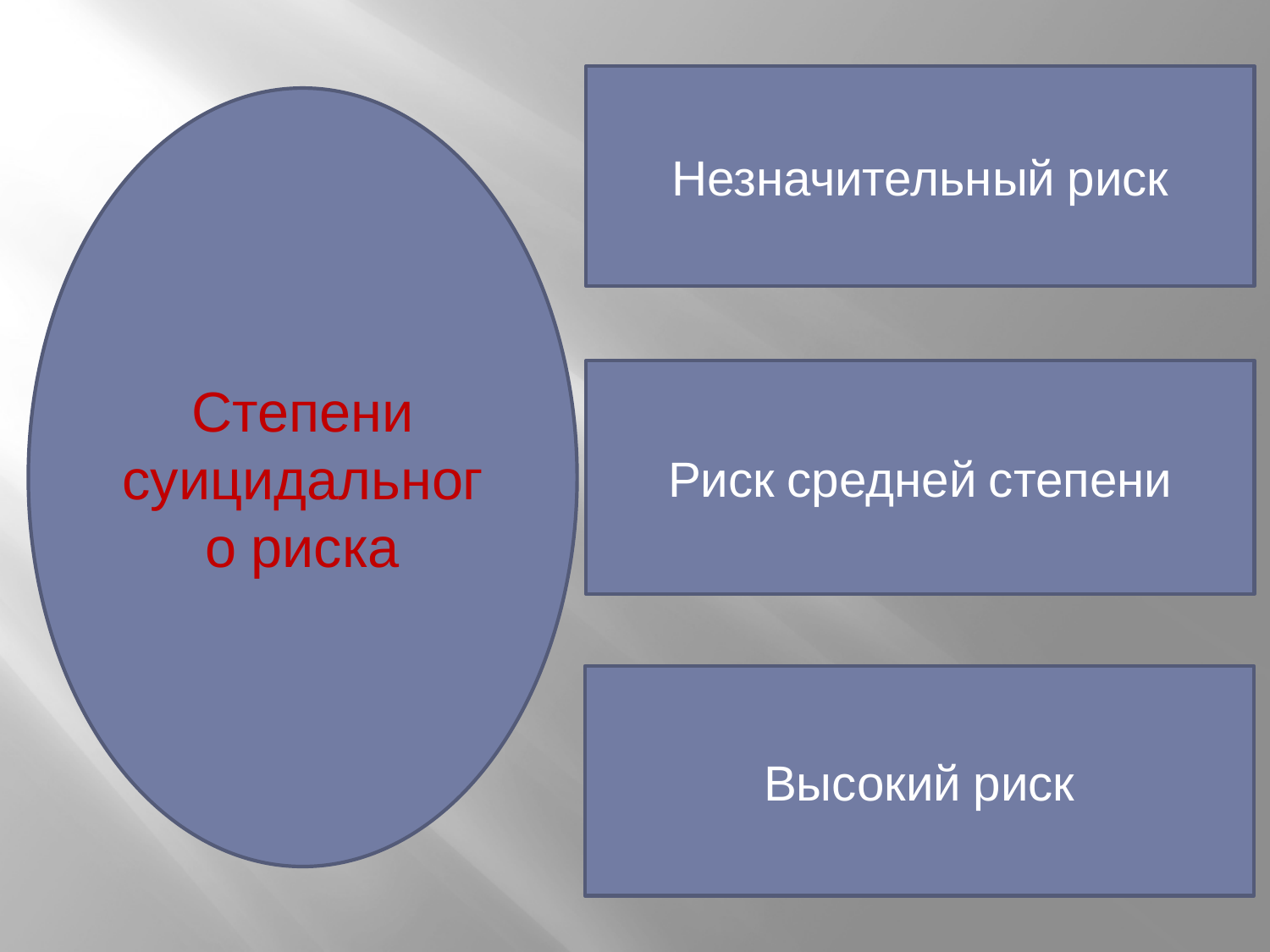

Незначительный риск
Степени суицидального риска
Риск средней степени
Высокий риск